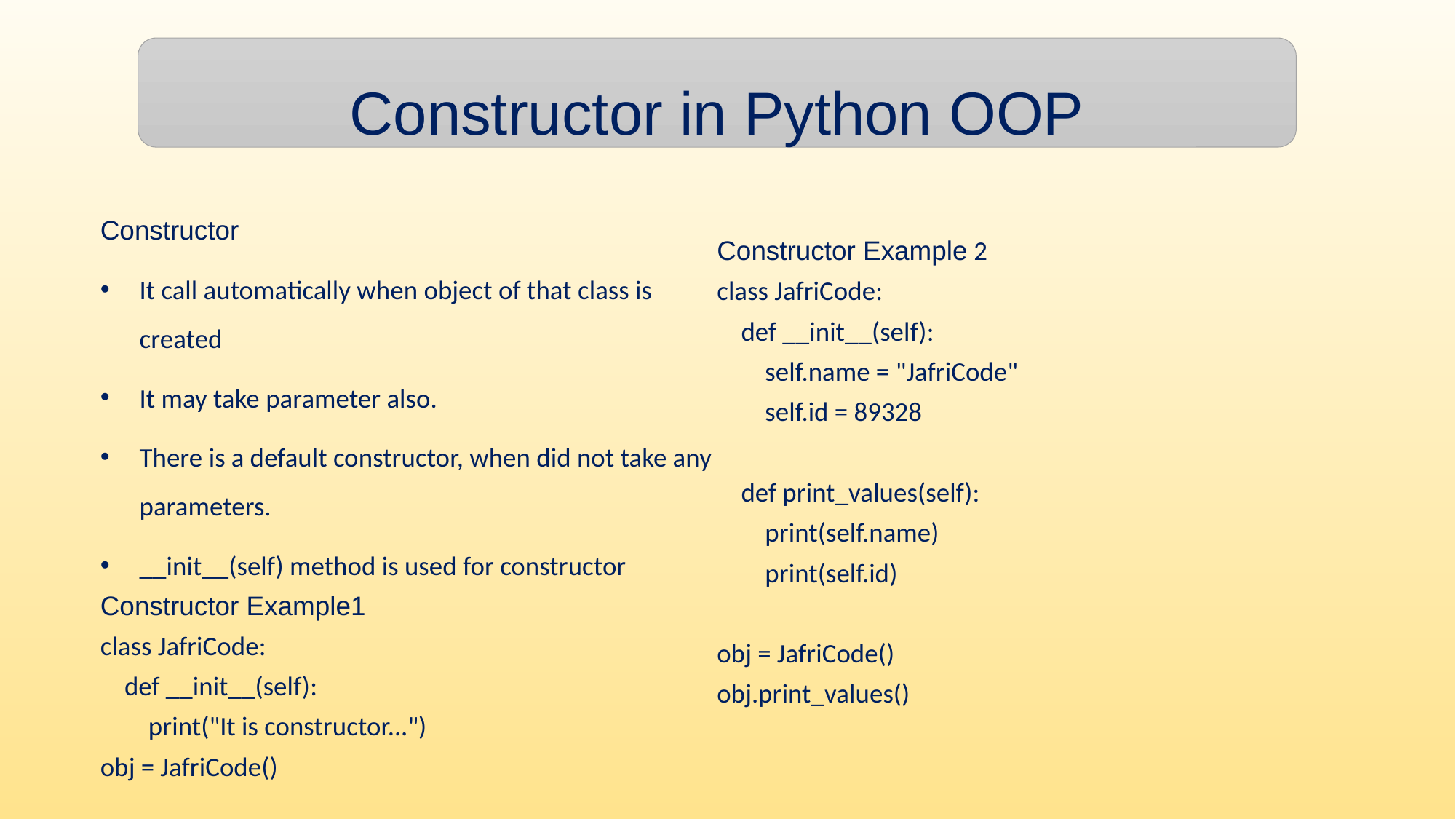

Constructor in Python OOP
Constructor
It call automatically when object of that class is created
It may take parameter also.
There is a default constructor, when did not take any parameters.
__init__(self) method is used for constructor
Constructor Example1
class JafriCode:
    def __init__(self):
        print("It is constructor...")
obj = JafriCode()

Constructor Example 2
class JafriCode:
    def __init__(self):
        self.name = "JafriCode"
        self.id = 89328

    def print_values(self):
        print(self.name)
        print(self.id)

obj = JafriCode()
obj.print_values()